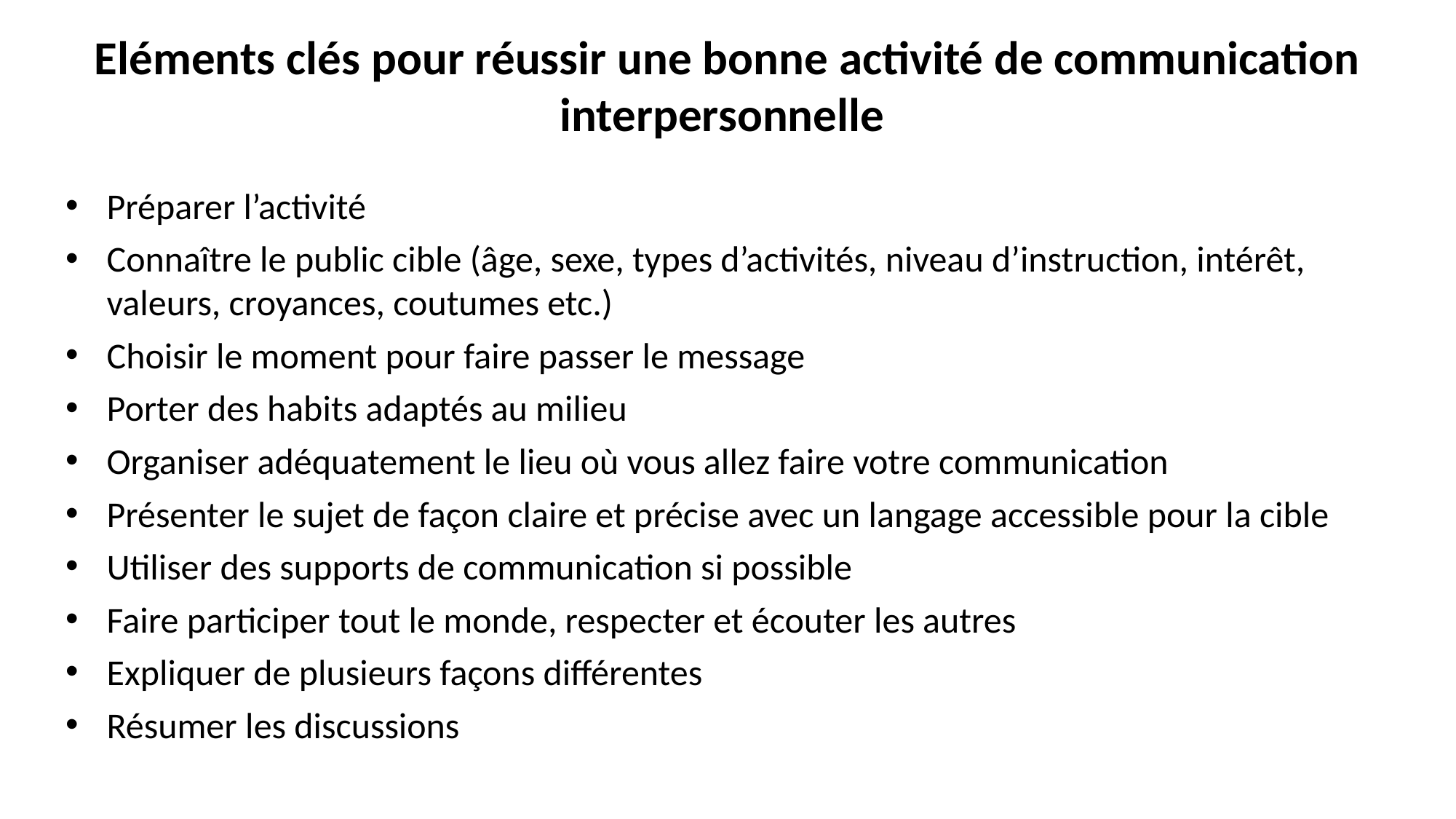

# Eléments clés pour réussir une bonne activité de communication interpersonnelle
Préparer l’activité
Connaître le public cible (âge, sexe, types d’activités, niveau d’instruction, intérêt, valeurs, croyances, coutumes etc.)
Choisir le moment pour faire passer le message
Porter des habits adaptés au milieu
Organiser adéquatement le lieu où vous allez faire votre communication
Présenter le sujet de façon claire et précise avec un langage accessible pour la cible
Utiliser des supports de communication si possible
Faire participer tout le monde, respecter et écouter les autres
Expliquer de plusieurs façons différentes
Résumer les discussions